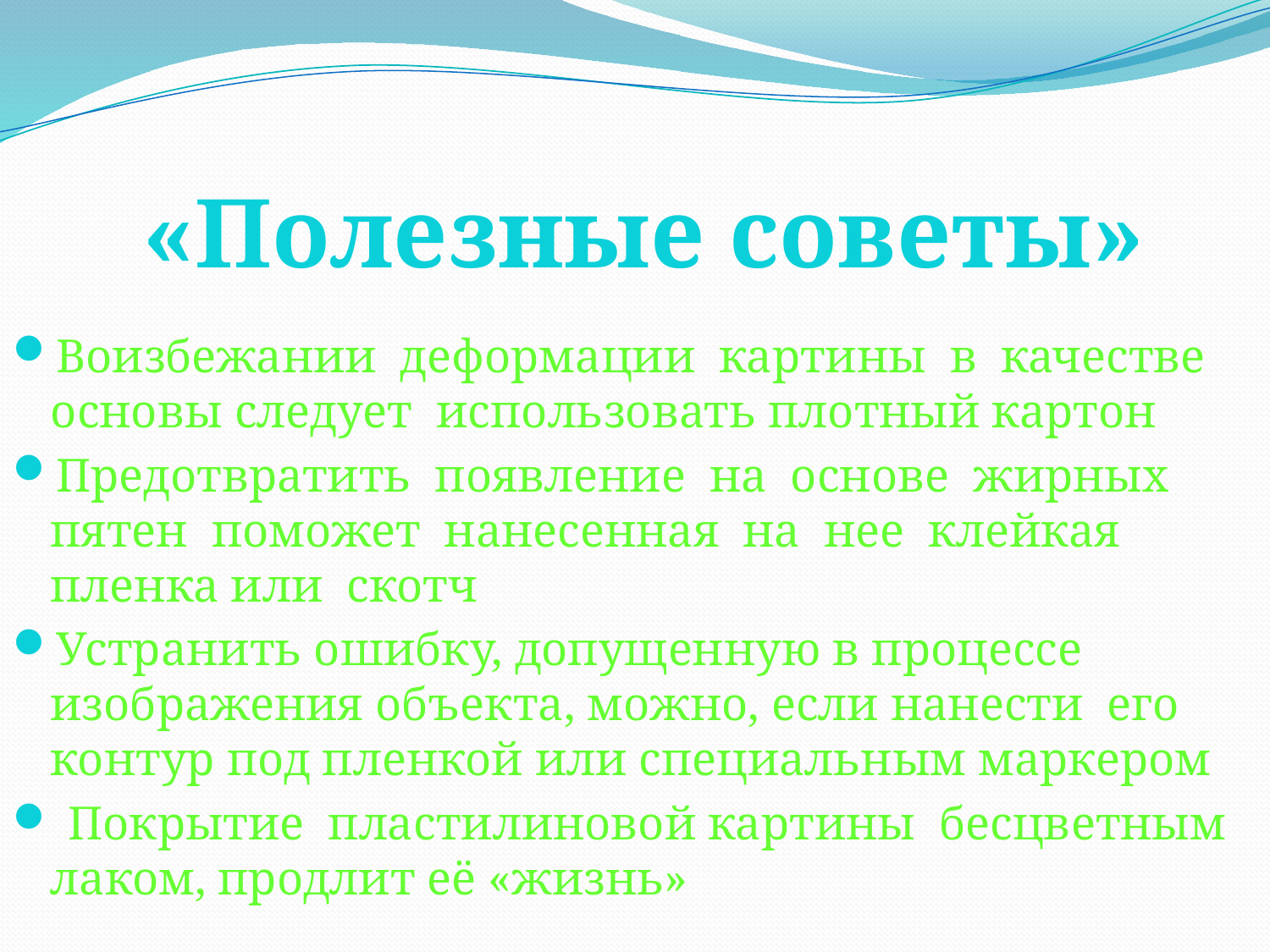

Воизбежании  деформации  картины  в  качестве  основы следует  использовать плотный картон
Предотвратить  появление  на  основе  жирных  пятен  поможет  нанесенная  на  нее  клейкая  пленка или  скотч
Устранить ошибку, допущенную в процессе изображения объекта, можно, если нанести  его контур под пленкой или специальным маркером
 Покрытие  пластилиновой картины  бесцветным лаком, продлит её «жизнь»
«Полезные советы»